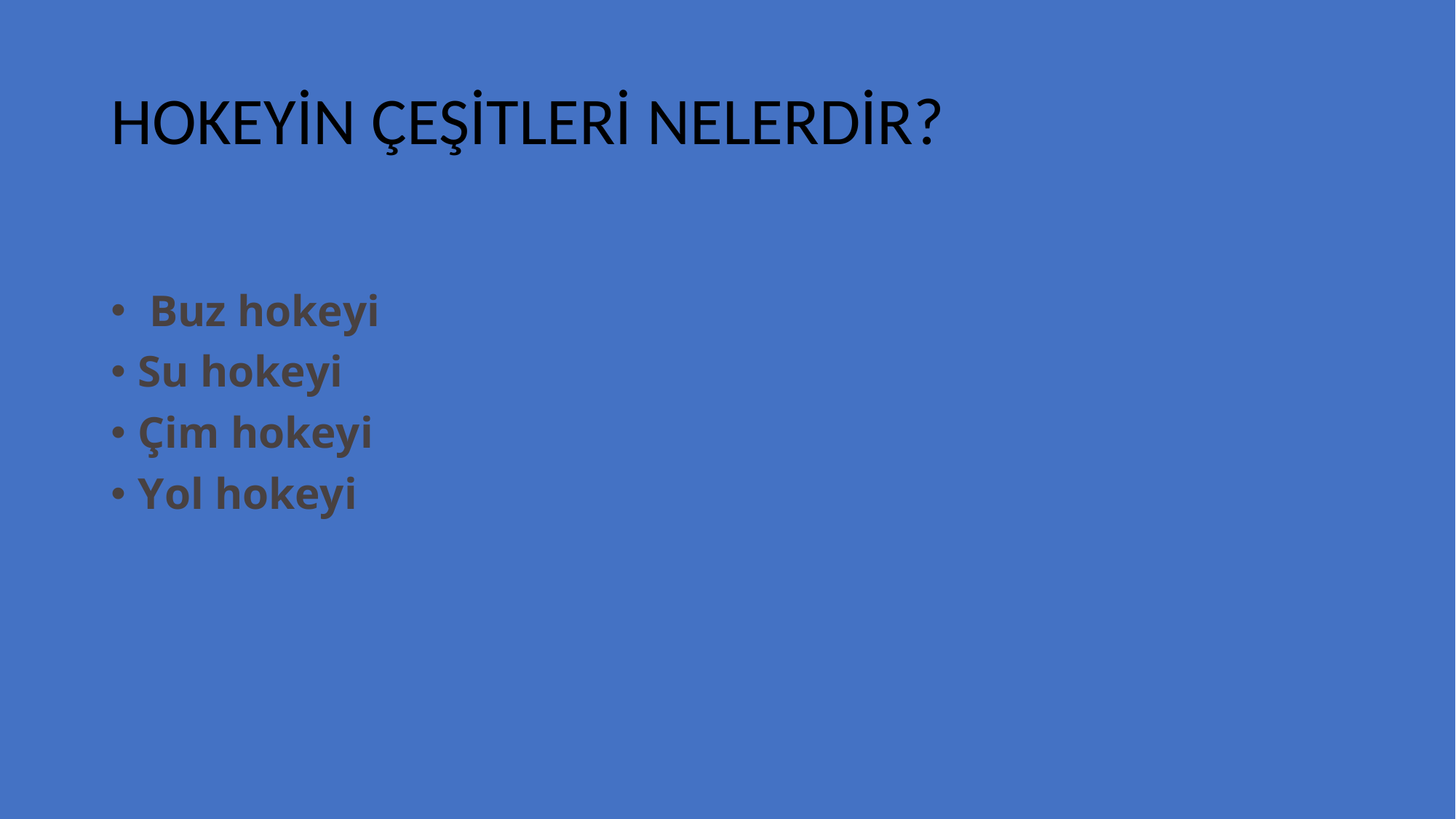

# HOKEYİN ÇEŞİTLERİ NELERDİR?

 Buz hokeyi
Su hokeyi
Çim hokeyi
Yol hokeyi